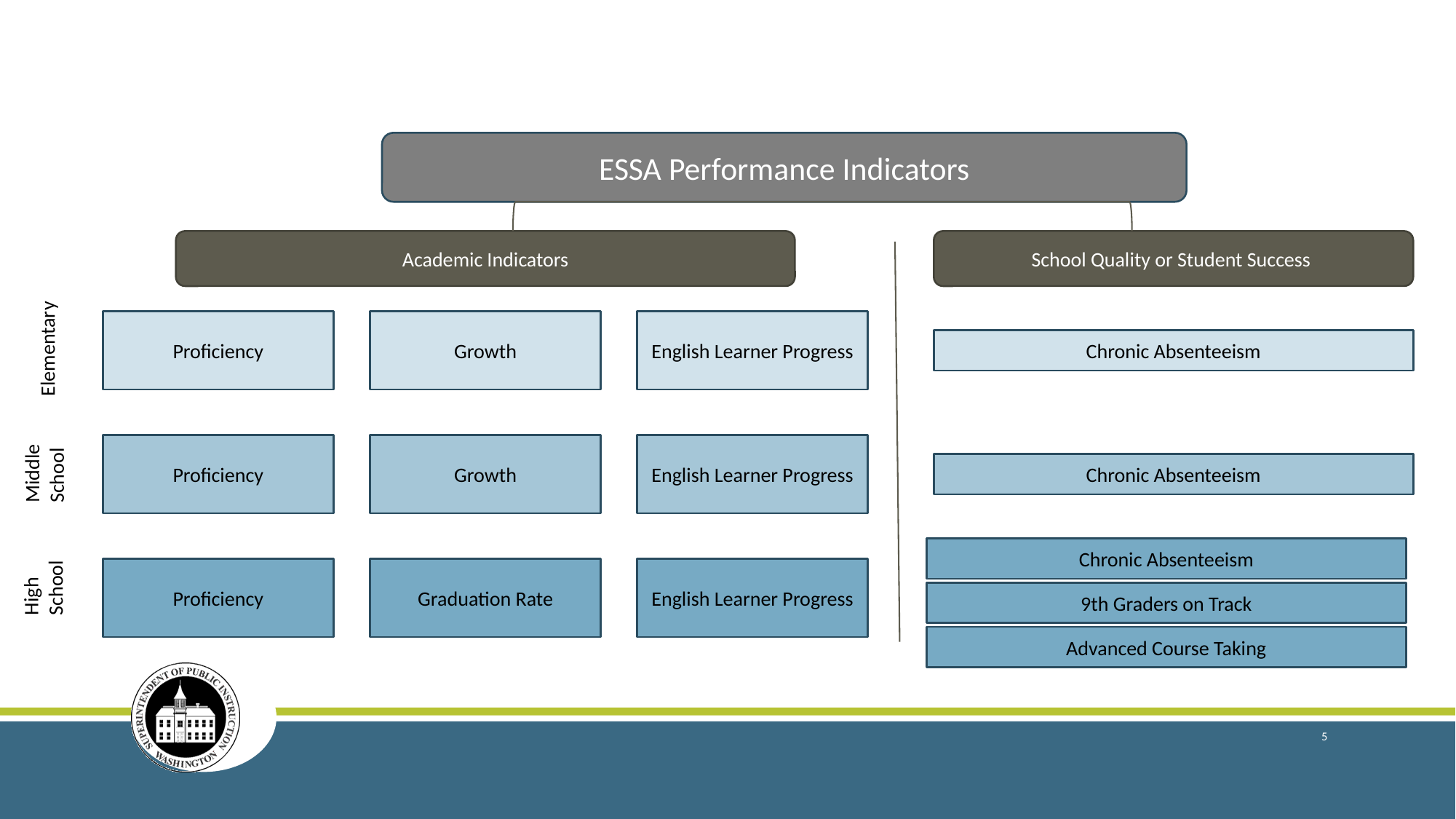

ESSA Performance Indicators

Academic Indicators
School Quality or Student Success
Proficiency
Growth
English Learner Progress
Elementary
Chronic Absenteeism
Middle School
Proficiency
Growth
English Learner Progress
Chronic Absenteeism
Chronic Absenteeism
High School
Proficiency
Graduation Rate
English Learner Progress
9th Graders on Track
Advanced Course Taking
5